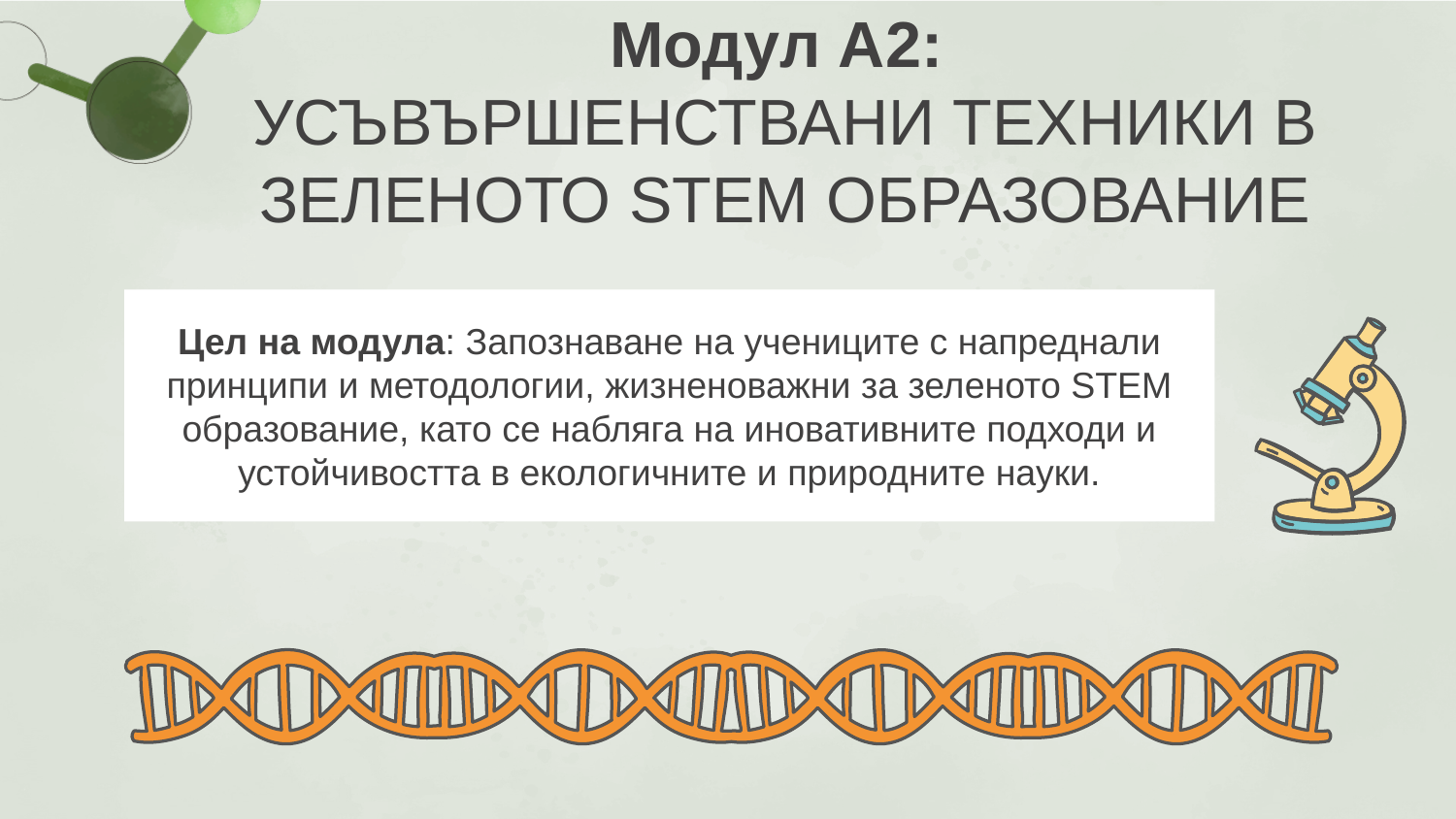

# Модул А2: УСЪВЪРШЕНСТВАНИ ТЕХНИКИ В ЗЕЛЕНОТО STEM ОБРАЗОВАНИЕ
Цел на модула: Запознаване на учениците с напреднали принципи и методологии, жизненоважни за зеленото STEM образование, като се набляга на иновативните подходи и устойчивостта в екологичните и природните науки.